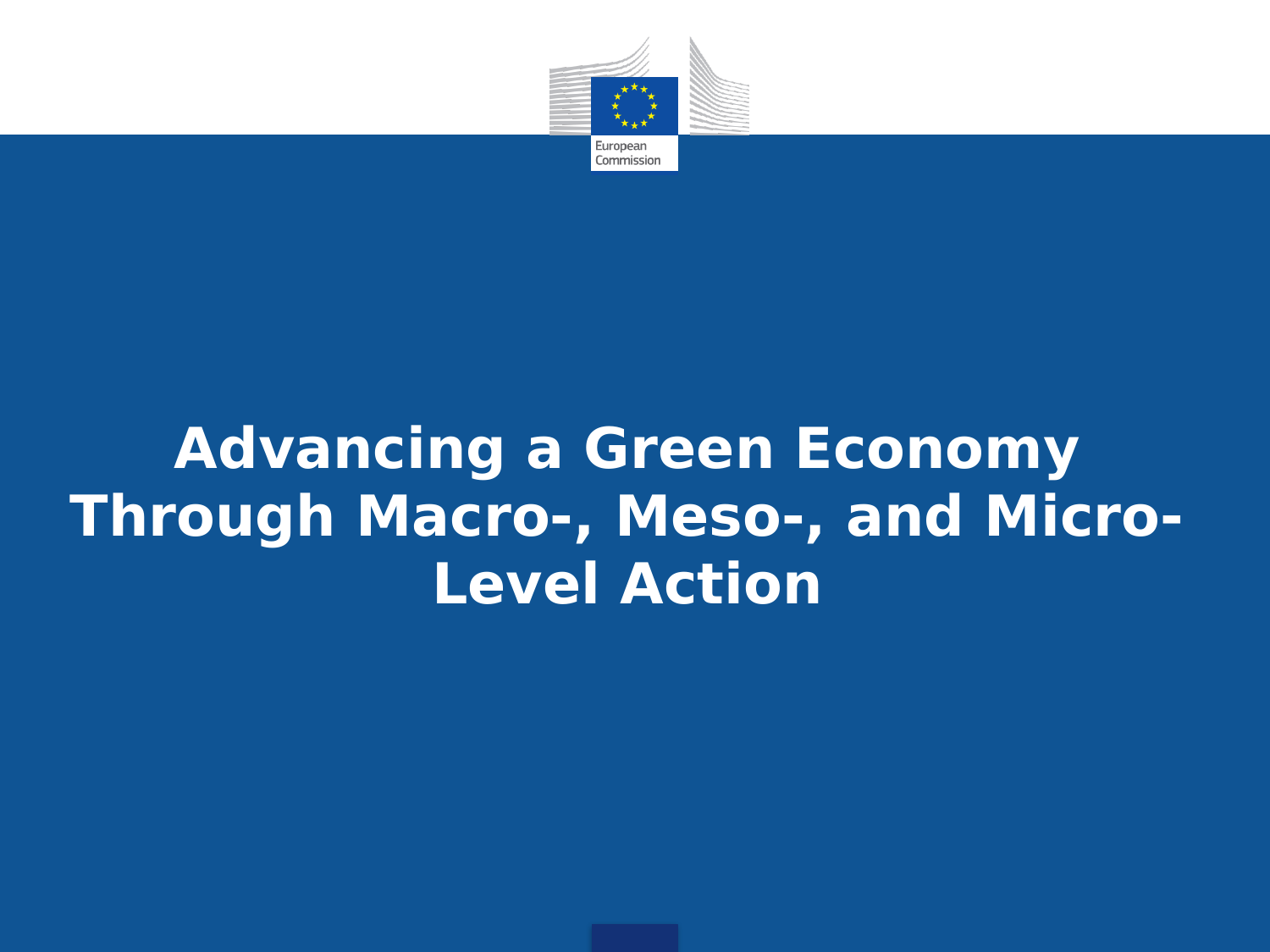

Advancing a Green Economy Through Macro-, Meso-, and Micro-Level Action